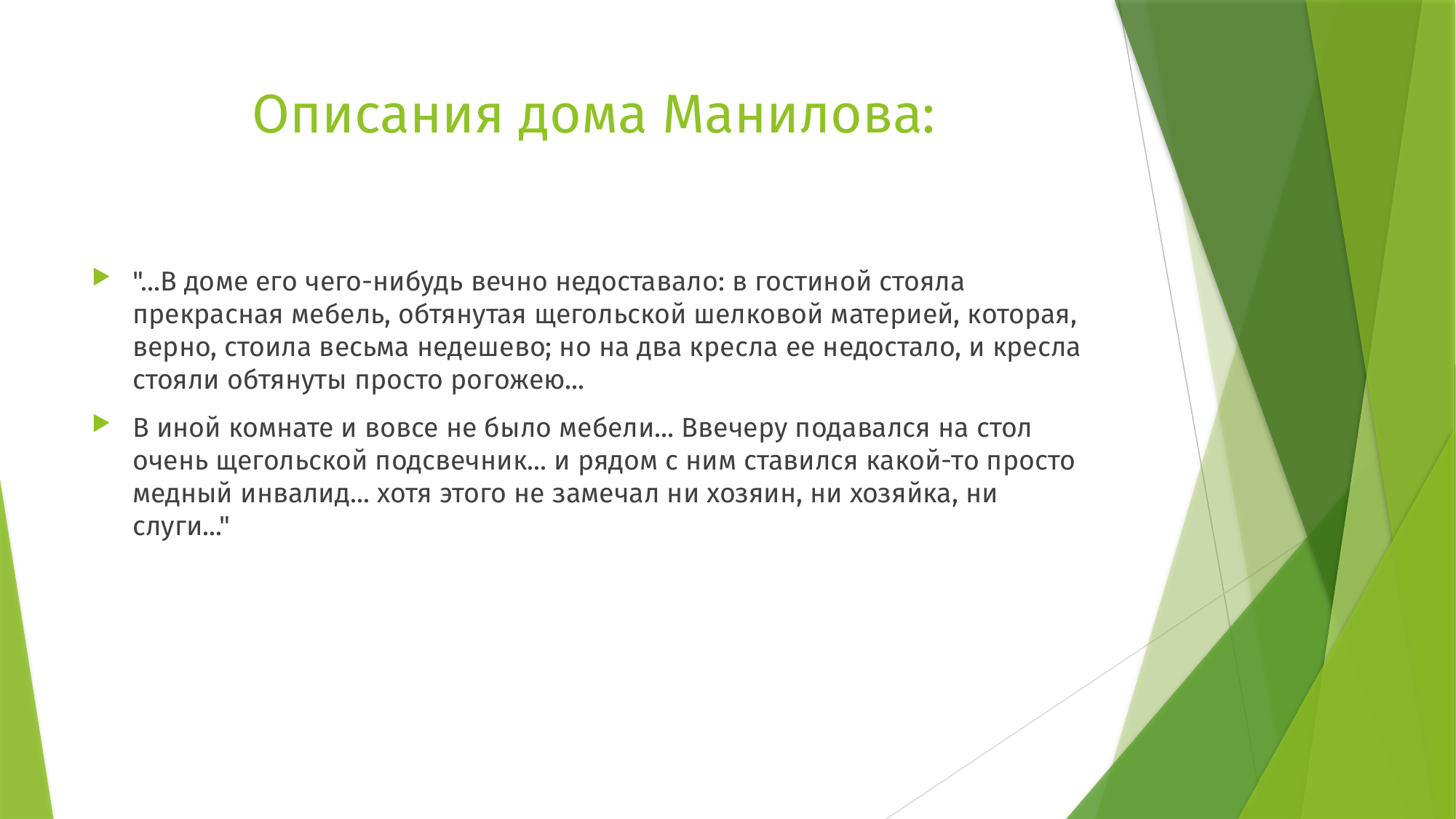

# Описания дома Манилова:
"...В доме его чего-нибудь вечно недоставало: в гостиной стояла прекрасная мебель, обтянутая щегольской шелковой материей, которая, верно, стоила весьма недешево; но на два кресла ее недостало, и кресла стояли обтянуты просто рогожею...
В иной комнате и вовсе не было мебели... Ввечеру подавался на стол очень щегольской подсвечник... и рядом с ним ставился какой-то просто медный инвалид... хотя этого не замечал ни хозяин, ни хозяйка, ни слуги..."